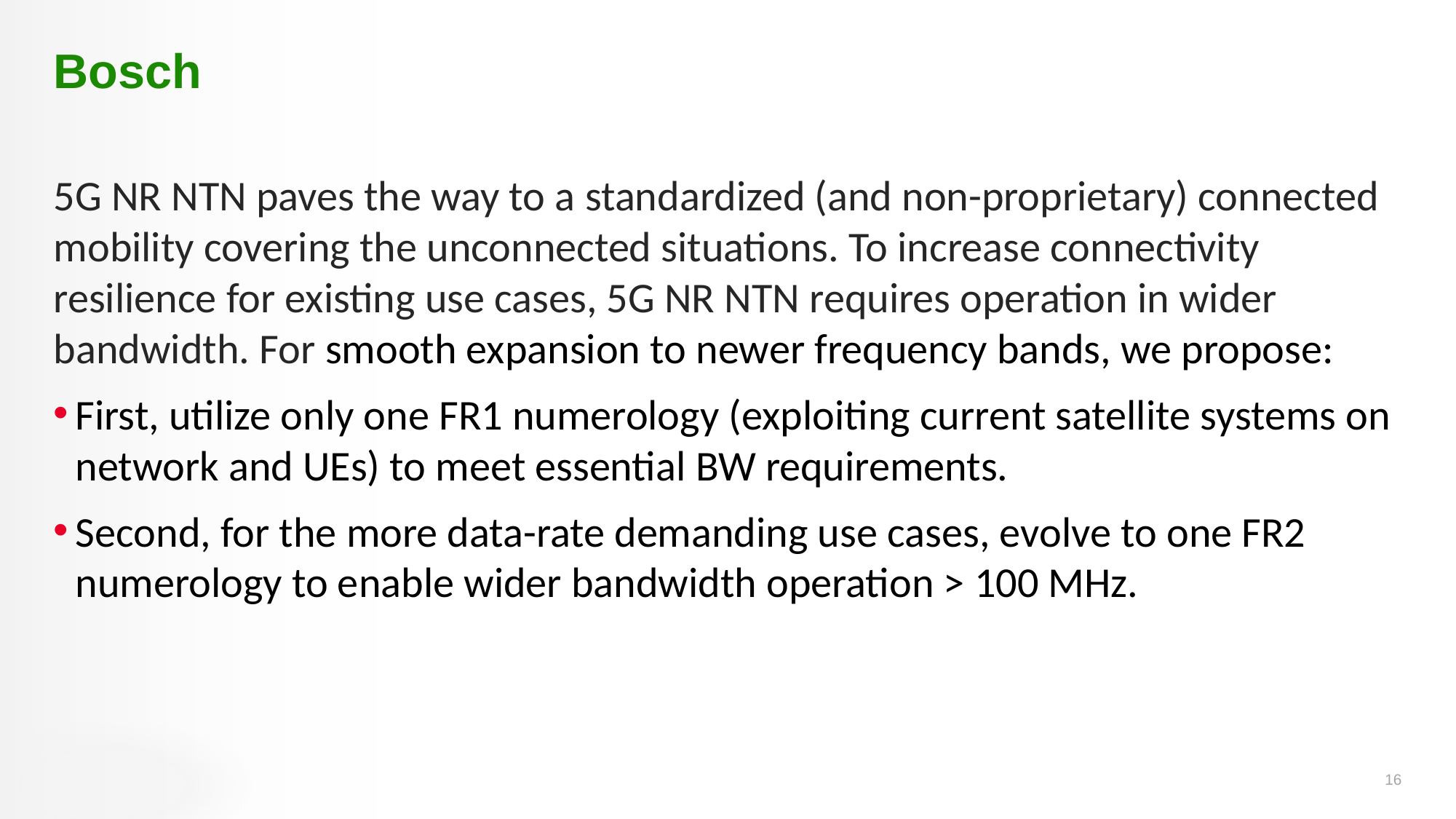

# Bosch
5G NR NTN paves the way to a standardized (and non-proprietary) connected mobility covering the unconnected situations. To increase connectivity resilience for existing use cases, 5G NR NTN requires operation in wider bandwidth. For smooth expansion to newer frequency bands, we propose:
First, utilize only one FR1 numerology (exploiting current satellite systems on network and UEs) to meet essential BW requirements.
Second, for the more data-rate demanding use cases, evolve to one FR2 numerology to enable wider bandwidth operation > 100 MHz.